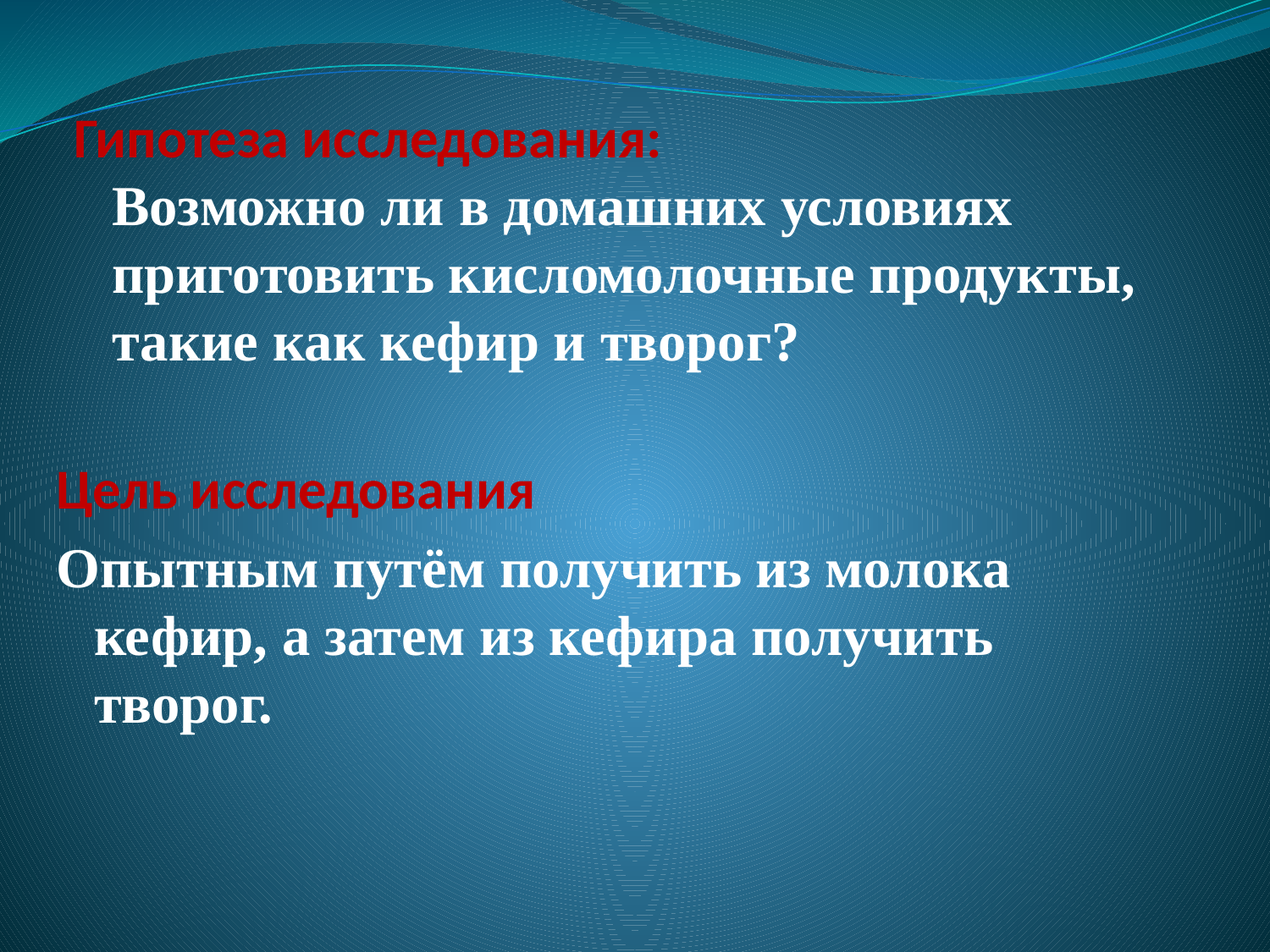

# Гипотеза исследования: Возможно ли в домашних условиях приготовить кисломолочные продукты, такие как кефир и творог?
Цель исследования
Опытным путём получить из молока кефир, а затем из кефира получить творог.